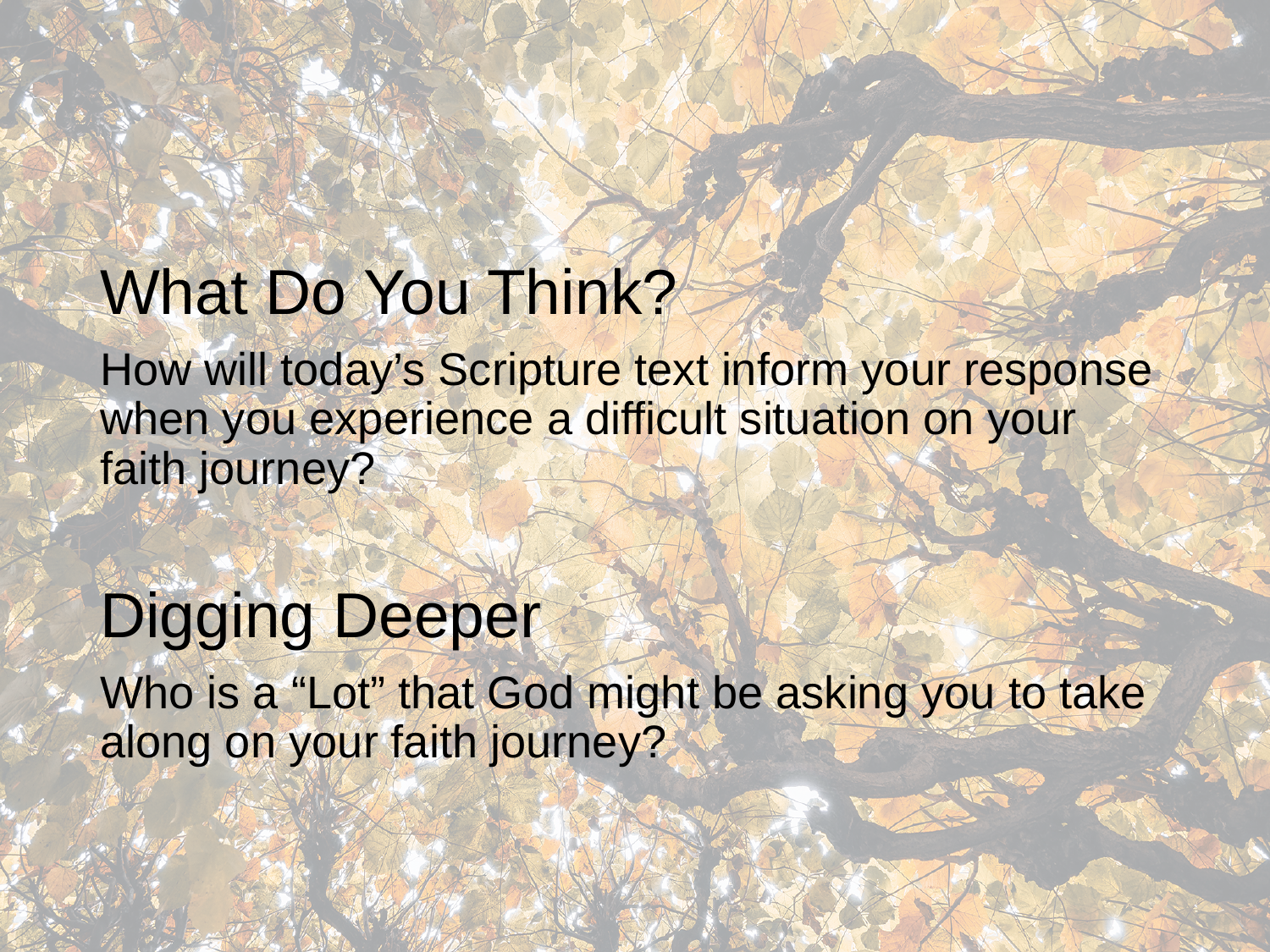

What Do You Think?
How will today’s Scripture text inform your response when you experience a difficult situation on your faith journey?

Digging Deeper
Who is a “Lot” that God might be asking you to take along on your faith journey?